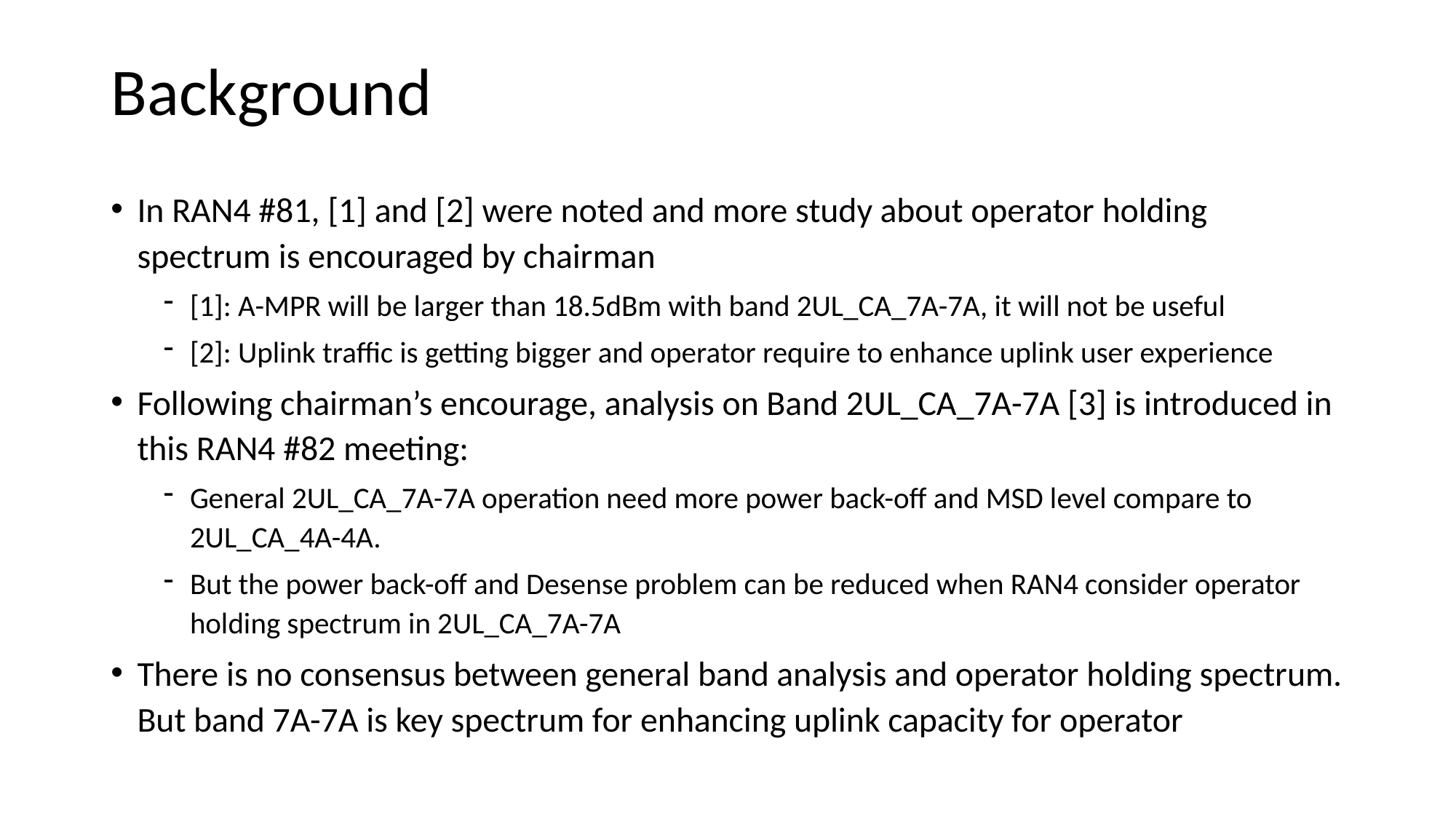

# Background
In RAN4 #81, [1] and [2] were noted and more study about operator holding spectrum is encouraged by chairman
[1]: A-MPR will be larger than 18.5dBm with band 2UL_CA_7A-7A, it will not be useful
[2]: Uplink traffic is getting bigger and operator require to enhance uplink user experience
Following chairman’s encourage, analysis on Band 2UL_CA_7A-7A [3] is introduced in this RAN4 #82 meeting:
General 2UL_CA_7A-7A operation need more power back-off and MSD level compare to 2UL_CA_4A-4A.
But the power back-off and Desense problem can be reduced when RAN4 consider operator holding spectrum in 2UL_CA_7A-7A
There is no consensus between general band analysis and operator holding spectrum. But band 7A-7A is key spectrum for enhancing uplink capacity for operator